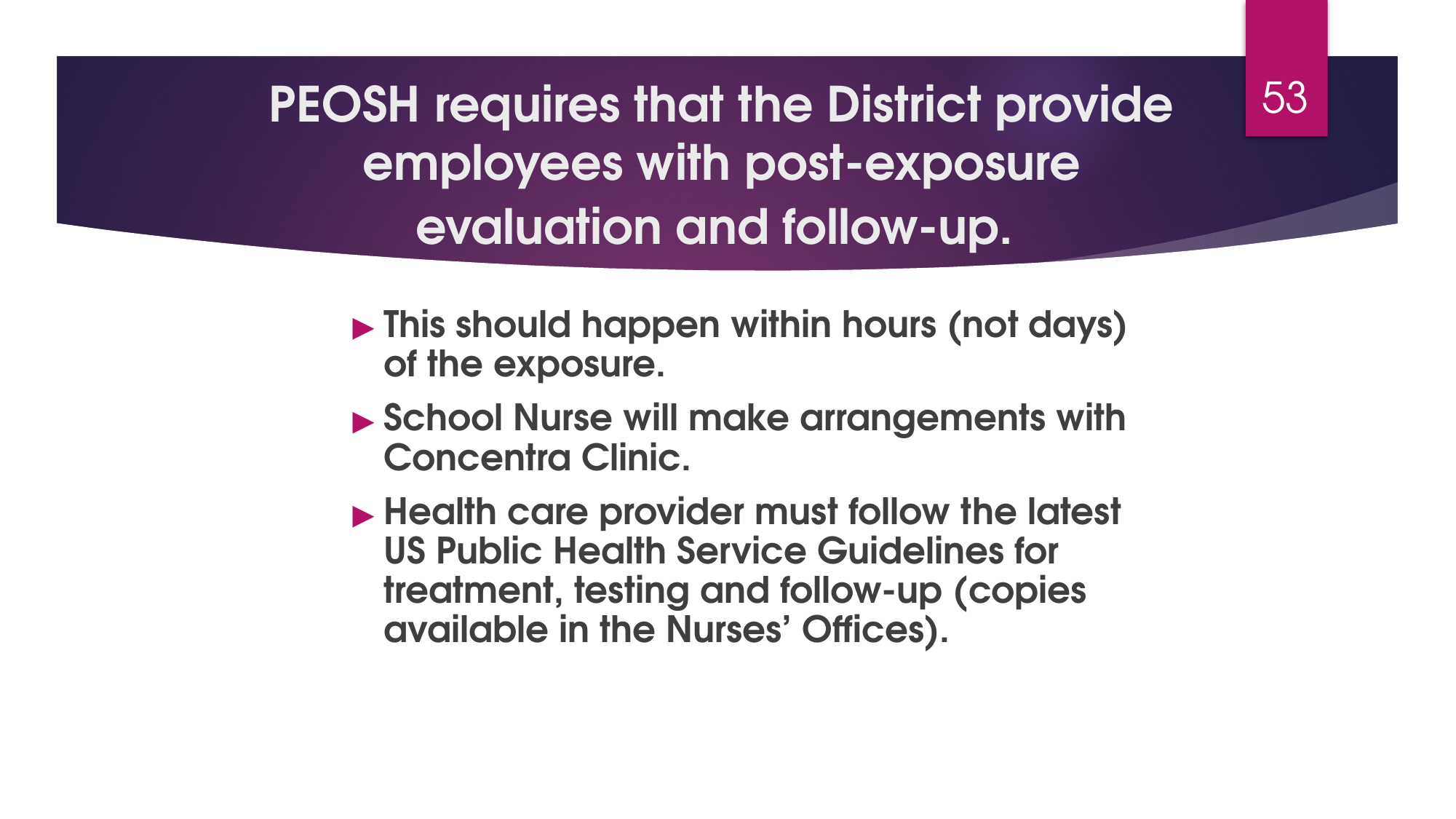

53
# PEOSH requires that the District provide employees with post-exposure evaluation and follow-up.
This should happen within hours (not days) of the exposure.
School Nurse will make arrangements with Concentra Clinic.
Health care provider must follow the latest US Public Health Service Guidelines for treatment, testing and follow-up (copies available in the Nurses’ Offices).